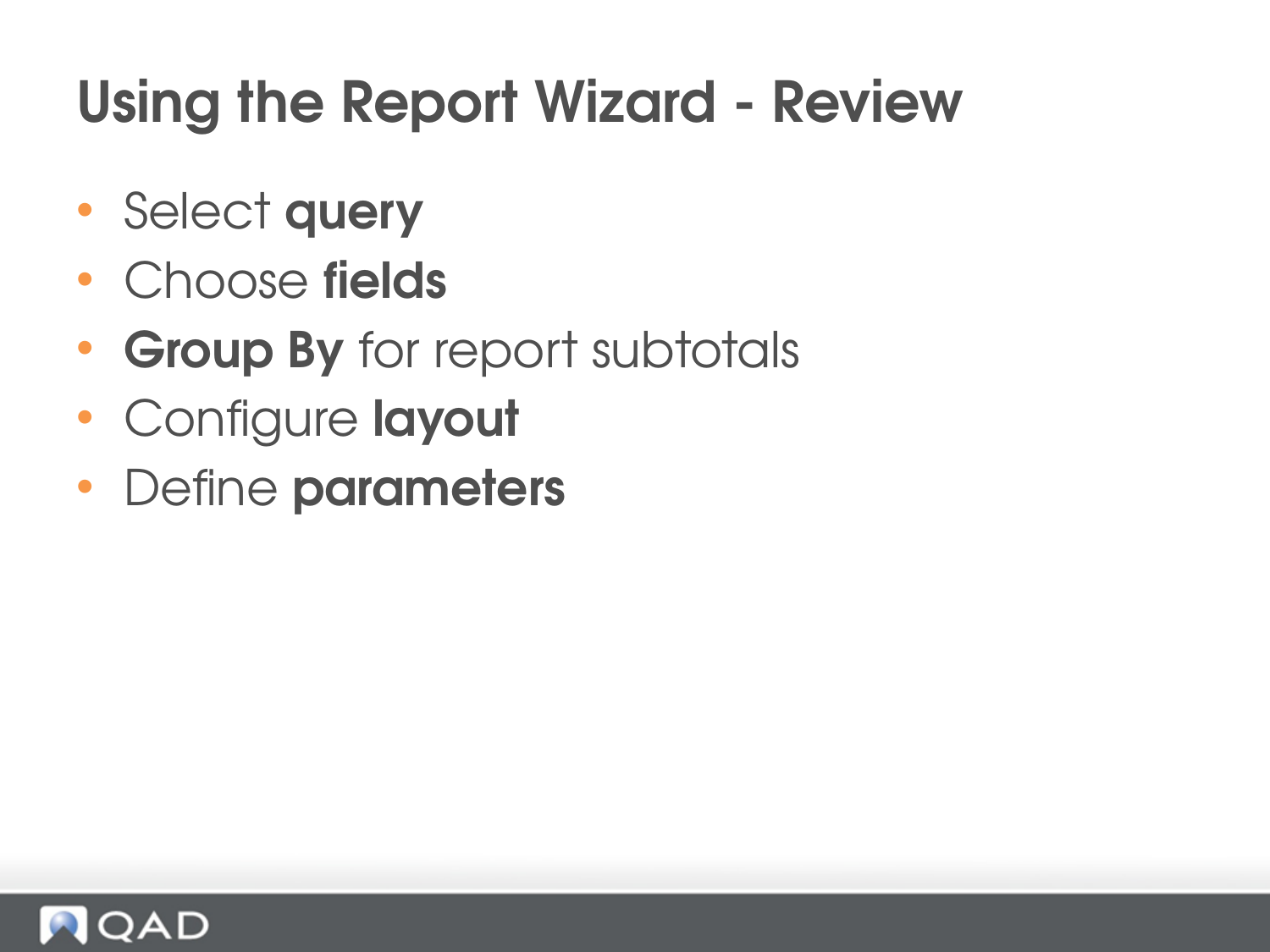

# Using the Report Wizard - Review
Select query
Choose fields
Group By for report subtotals
Configure layout
Define parameters